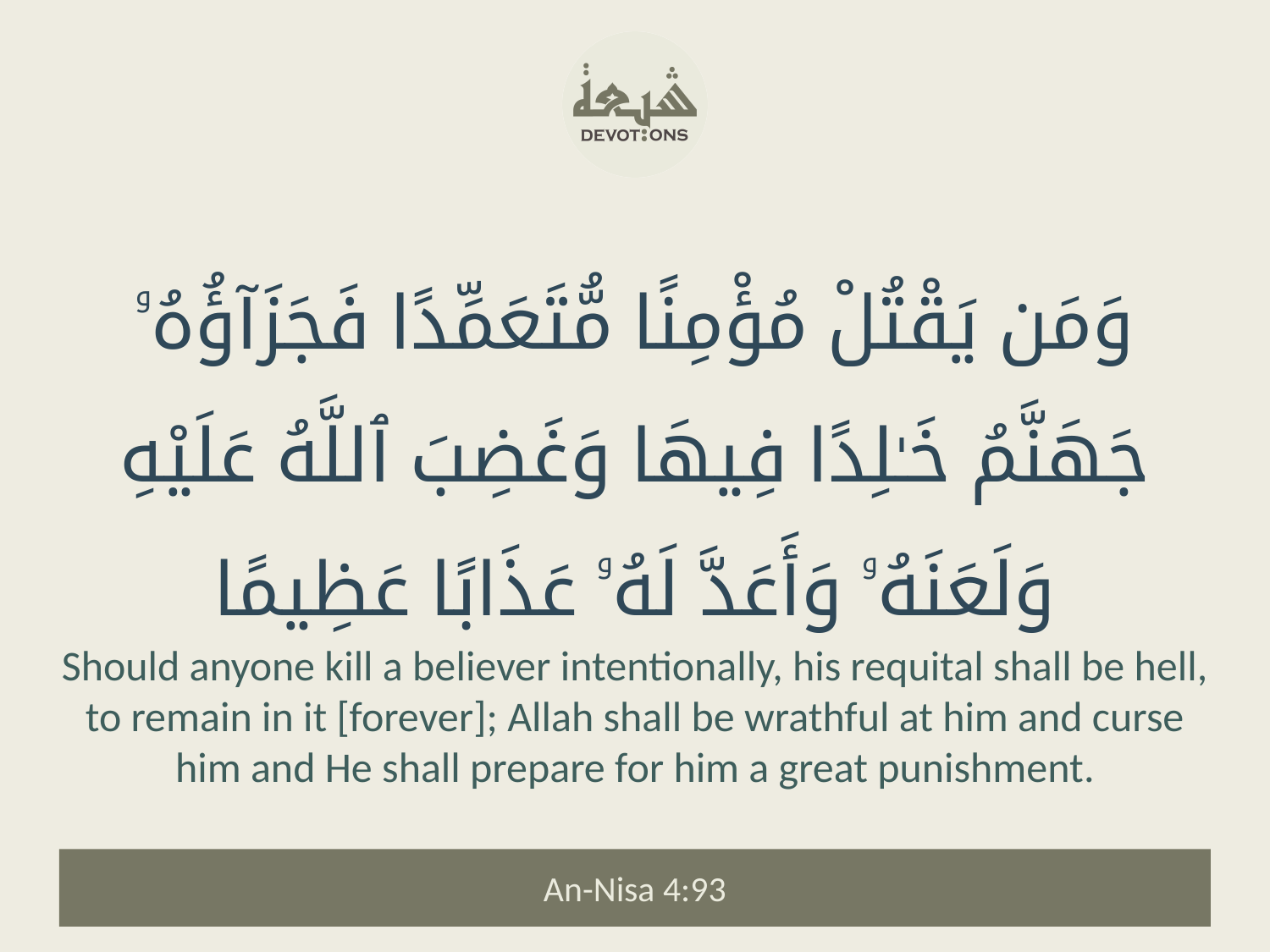

وَمَن يَقْتُلْ مُؤْمِنًا مُّتَعَمِّدًا فَجَزَآؤُهُۥ جَهَنَّمُ خَـٰلِدًا فِيهَا وَغَضِبَ ٱللَّهُ عَلَيْهِ وَلَعَنَهُۥ وَأَعَدَّ لَهُۥ عَذَابًا عَظِيمًا
Should anyone kill a believer intentionally, his requital shall be hell, to remain in it [forever]; Allah shall be wrathful at him and curse him and He shall prepare for him a great punishment.
An-Nisa 4:93